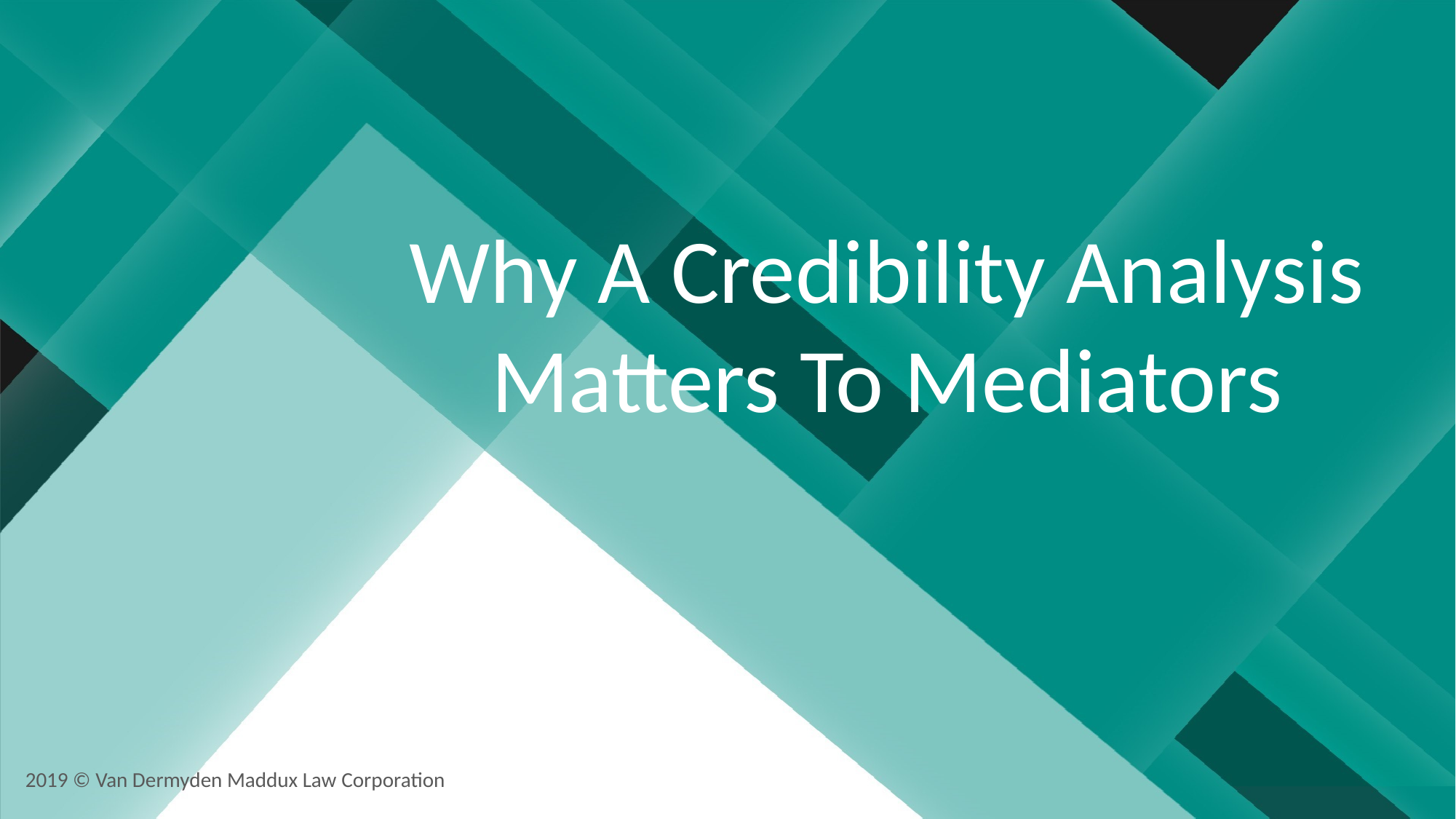

# Why A Credibility Analysis Matters To Mediators
2019 © Van Dermyden Maddux Law Corporation